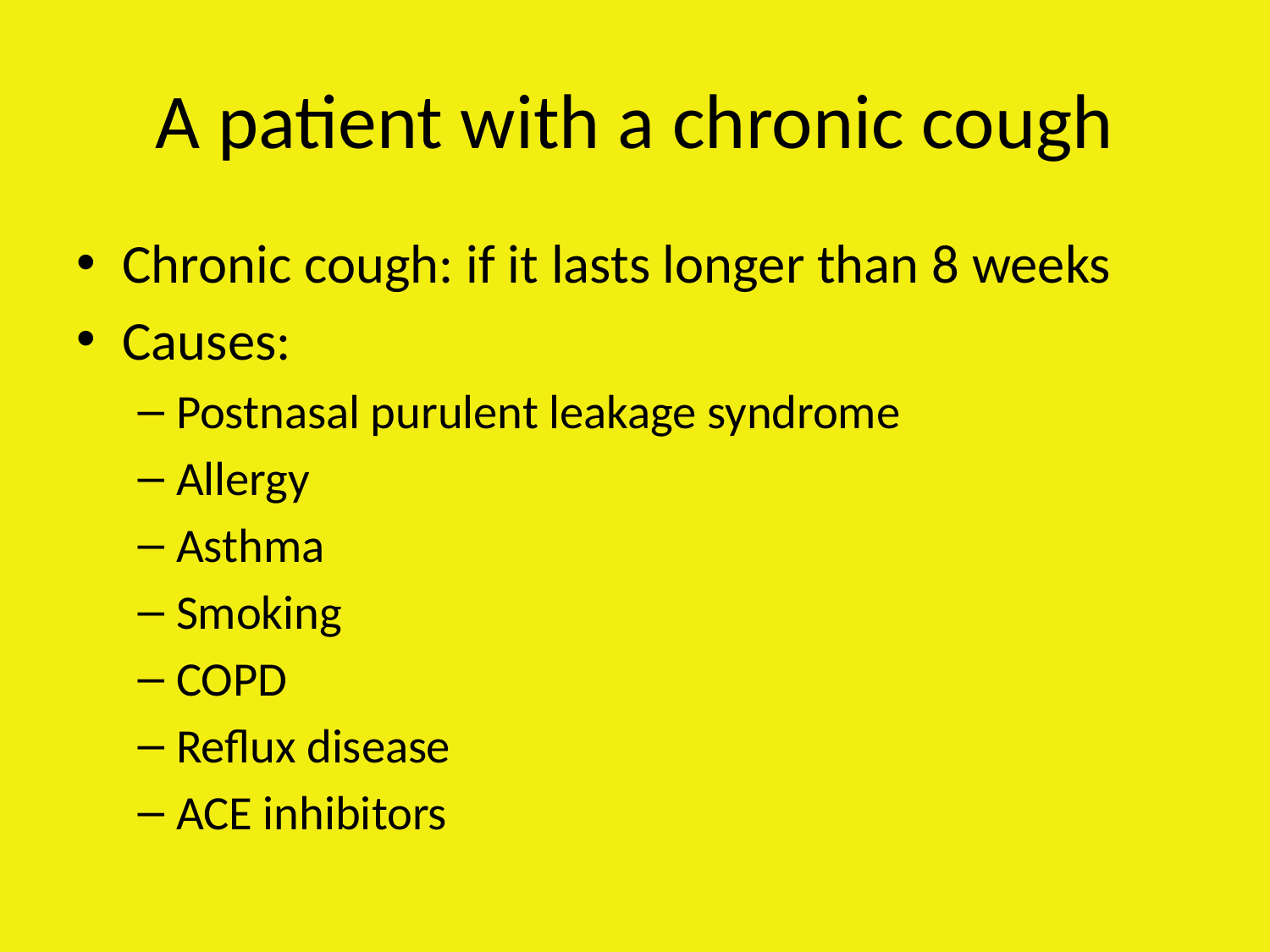

# A patient with a chronic cough
Chronic cough: if it lasts longer than 8 weeks
Causes:
Postnasal purulent leakage syndrome
Allergy
Asthma
Smoking
COPD
Reflux disease
ACE inhibitors